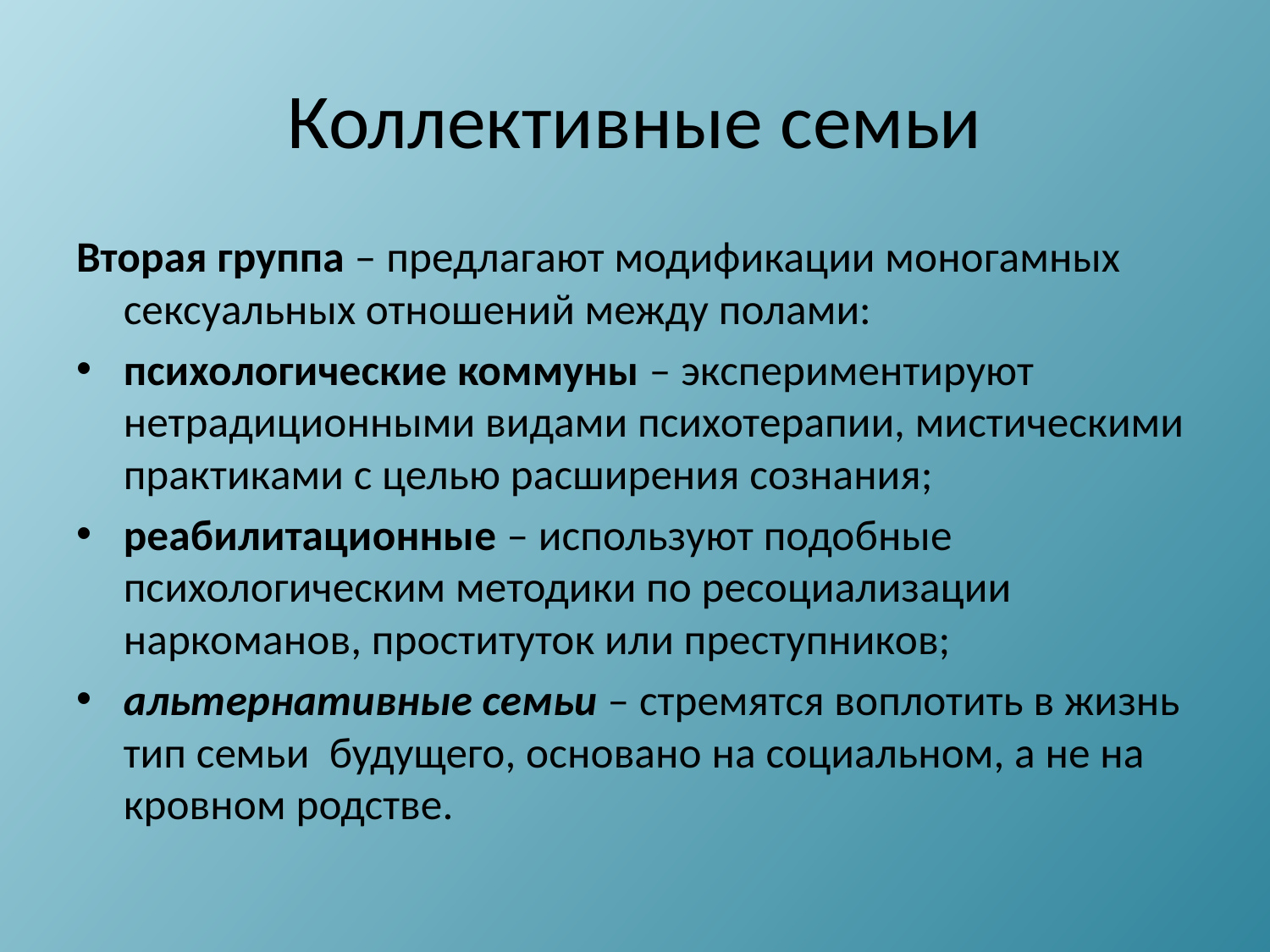

# Коллективные семьи
Вторая группа – предлагают модификации моногамных сексуальных отношений между полами:
психологические коммуны – экспериментируют  нетрадиционными видами психотерапии, мистическими практиками с целью расширения сознания;
реабилитационные – используют подобные психологическим методики по ресоциализации наркоманов, проституток или преступников;
альтернативные семьи – стремятся воплотить в жизнь тип семьи  будущего, основано на социальном, а не на кровном родстве.